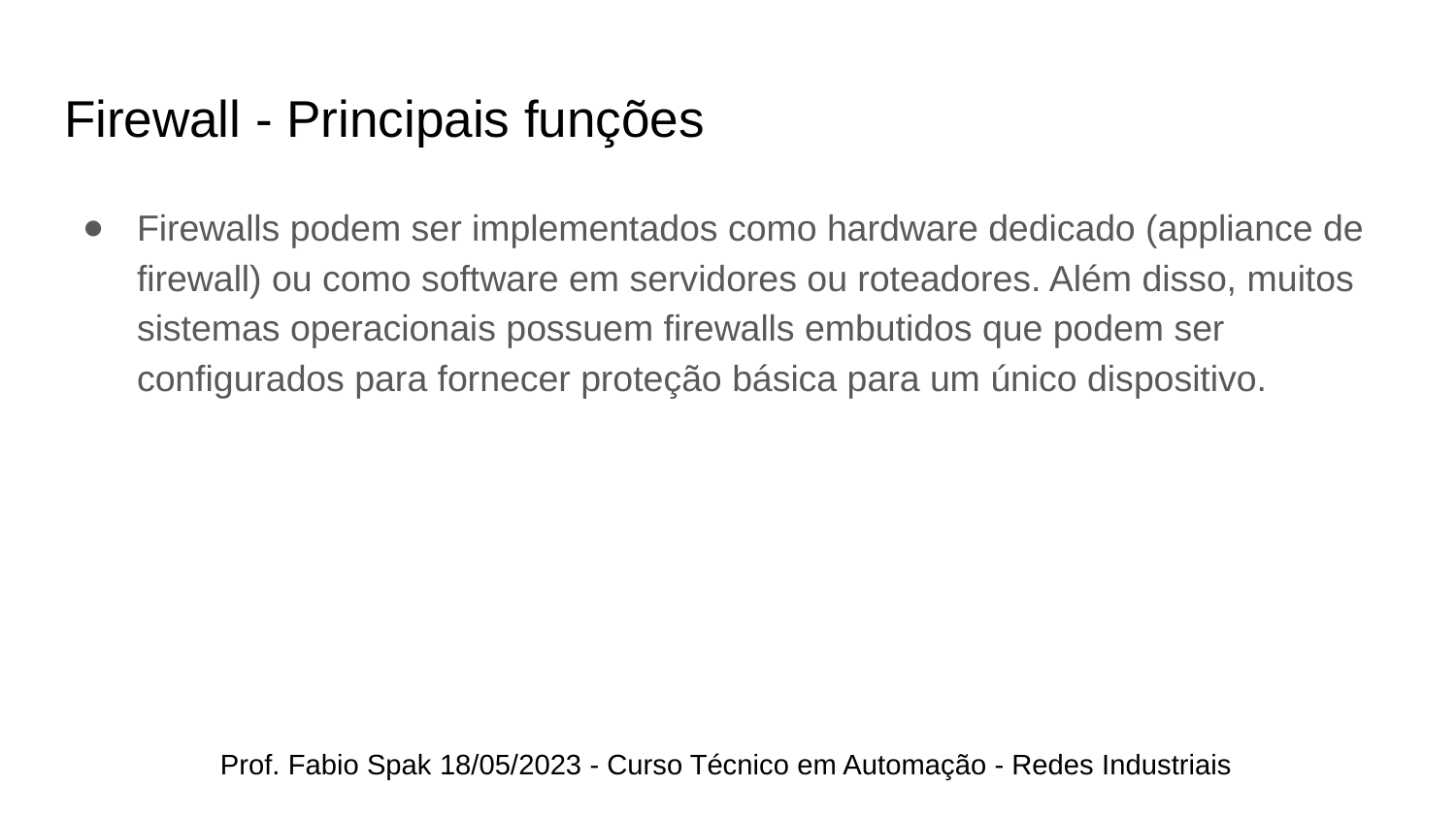

# Firewall - Principais funções
Firewalls podem ser implementados como hardware dedicado (appliance de firewall) ou como software em servidores ou roteadores. Além disso, muitos sistemas operacionais possuem firewalls embutidos que podem ser configurados para fornecer proteção básica para um único dispositivo.
Prof. Fabio Spak 18/05/2023 - Curso Técnico em Automação - Redes Industriais